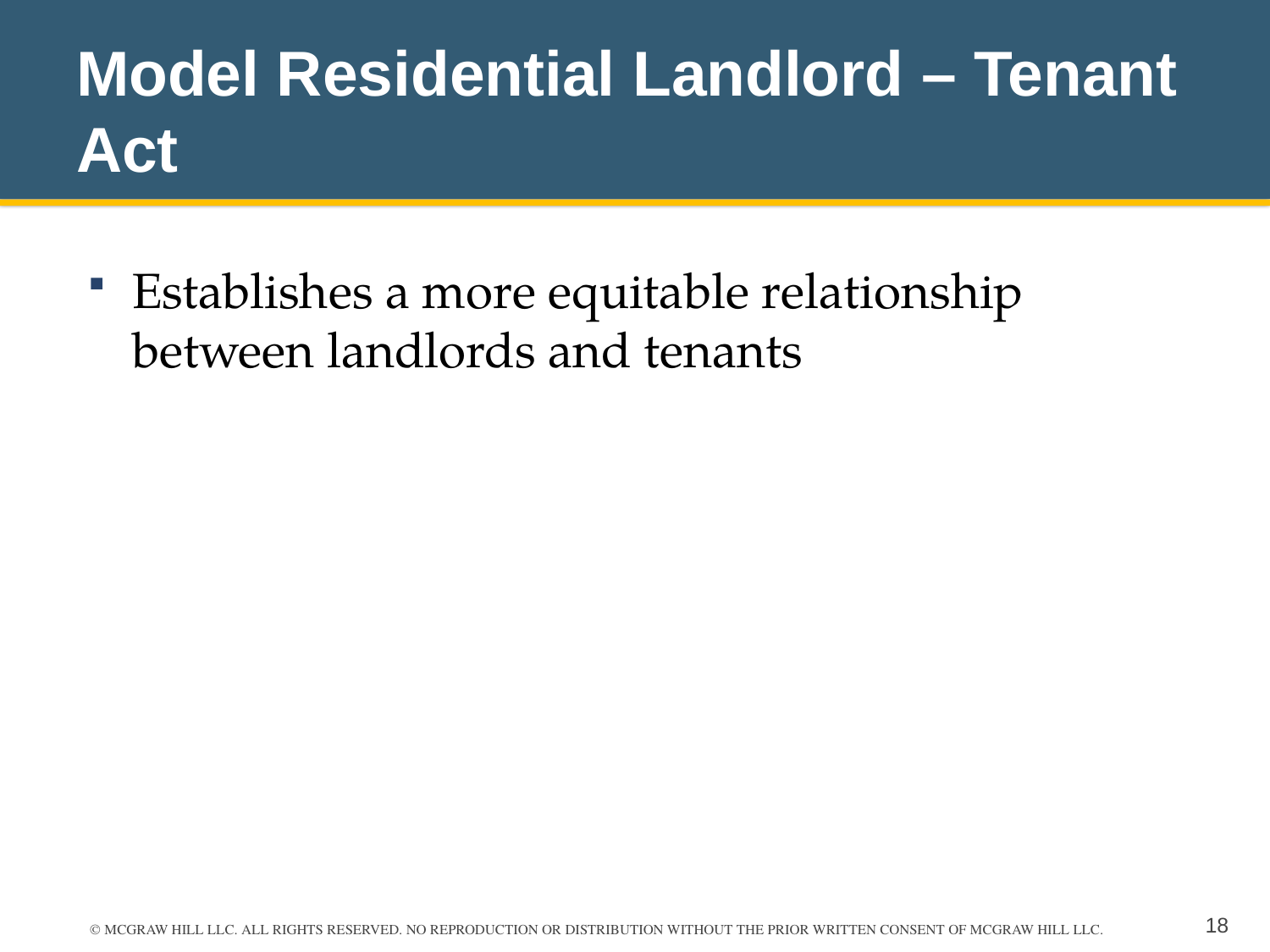

# Model Residential Landlord – Tenant Act
Establishes a more equitable relationship between landlords and tenants
© MCGRAW HILL LLC. ALL RIGHTS RESERVED. NO REPRODUCTION OR DISTRIBUTION WITHOUT THE PRIOR WRITTEN CONSENT OF MCGRAW HILL LLC.
18